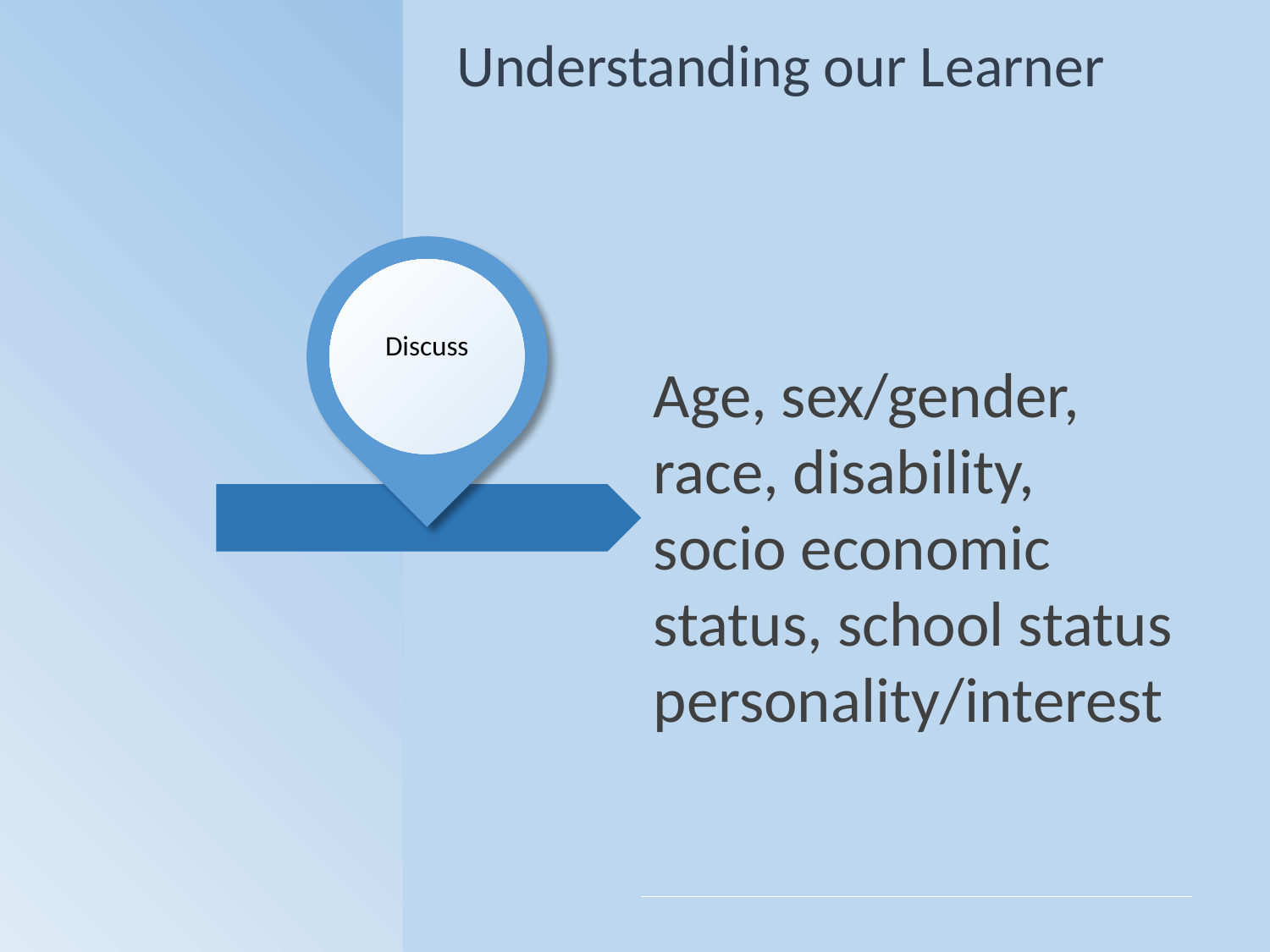

Understanding our Learner

Discuss
Age, sex/gender, race, disability, socio economic status, school status
personality/interest